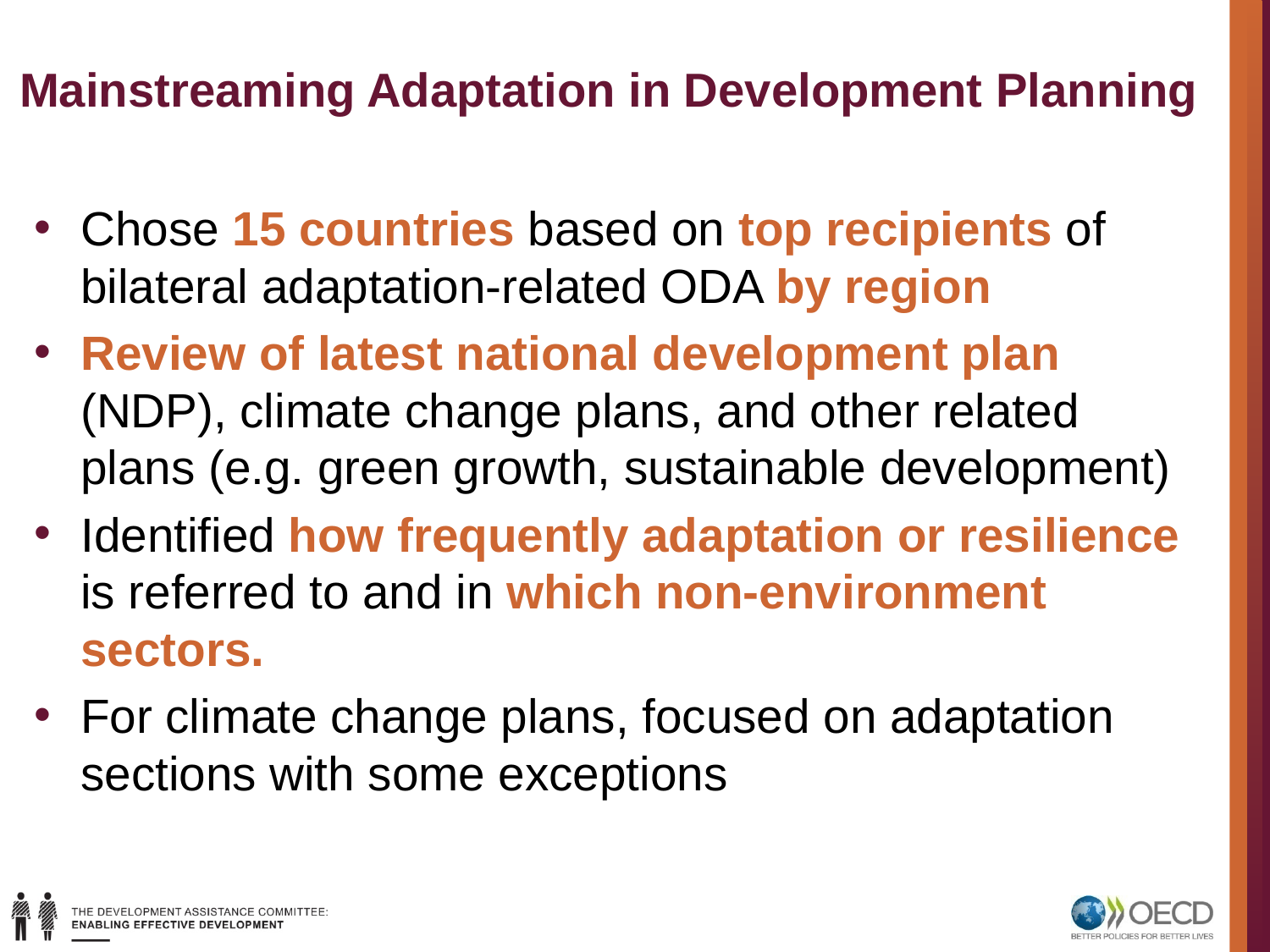

# Mainstreaming Adaptation in Development Planning
Chose 15 countries based on top recipients of bilateral adaptation-related ODA by region
Review of latest national development plan (NDP), climate change plans, and other related plans (e.g. green growth, sustainable development)
Identified how frequently adaptation or resilience is referred to and in which non-environment sectors.
For climate change plans, focused on adaptation sections with some exceptions